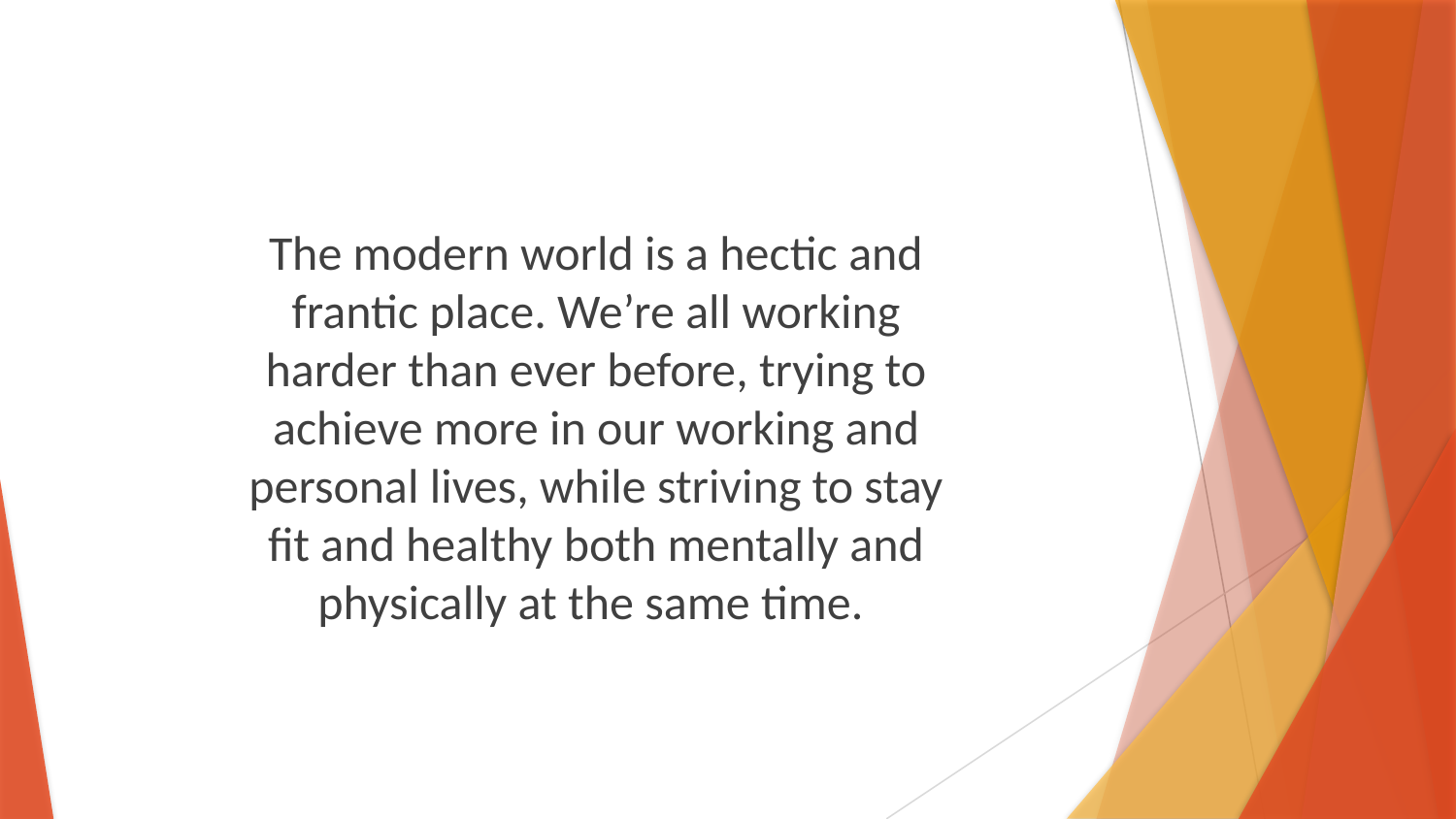

The modern world is a hectic and frantic place. We’re all working harder than ever before, trying to achieve more in our working and personal lives, while striving to stay fit and healthy both mentally and physically at the same time.